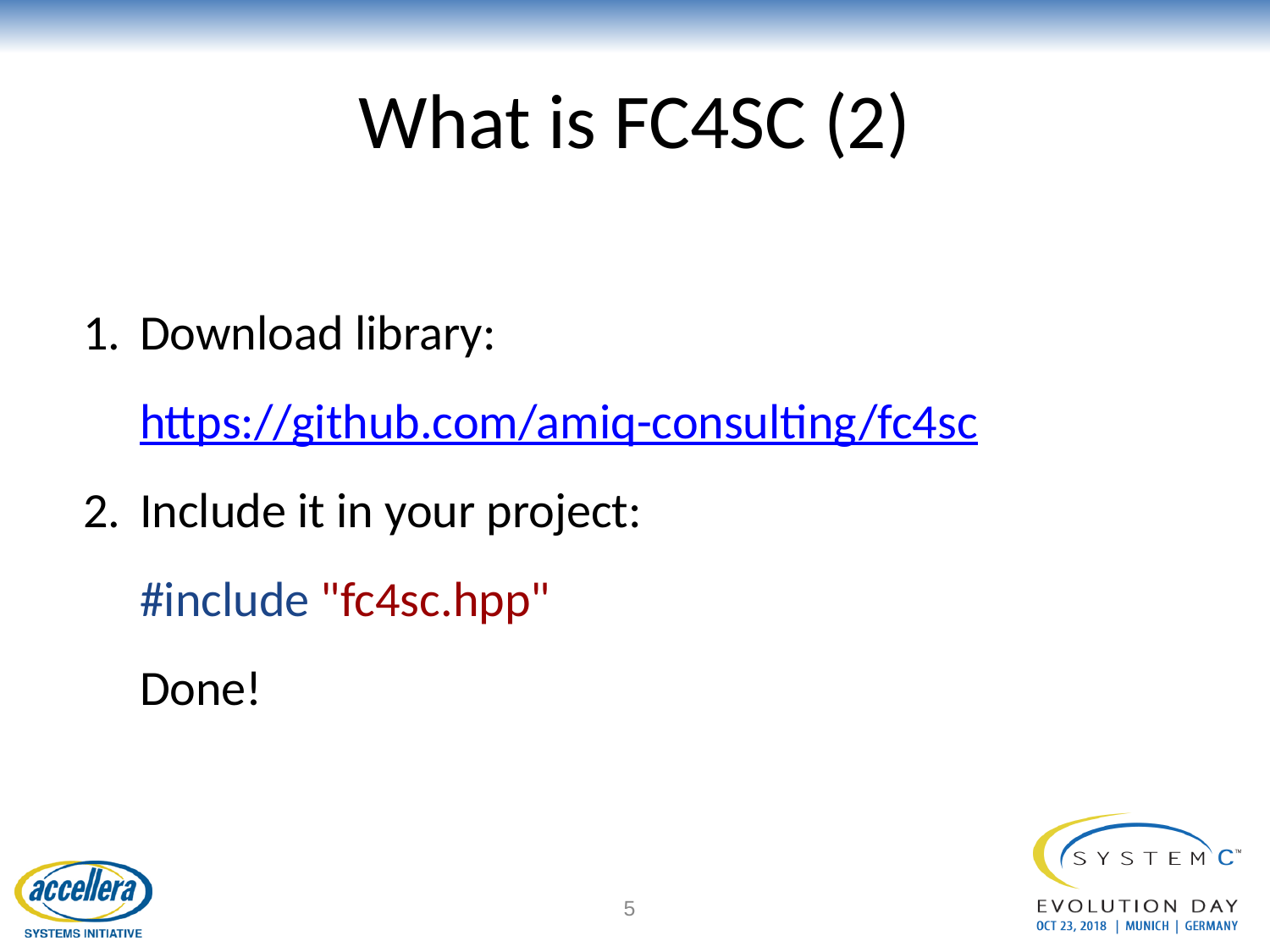

# What is FC4SC (2)

Download library: https://github.com/amiq-consulting/fc4sc
Include it in your project:
#include "fc4sc.hpp"
Done!
5